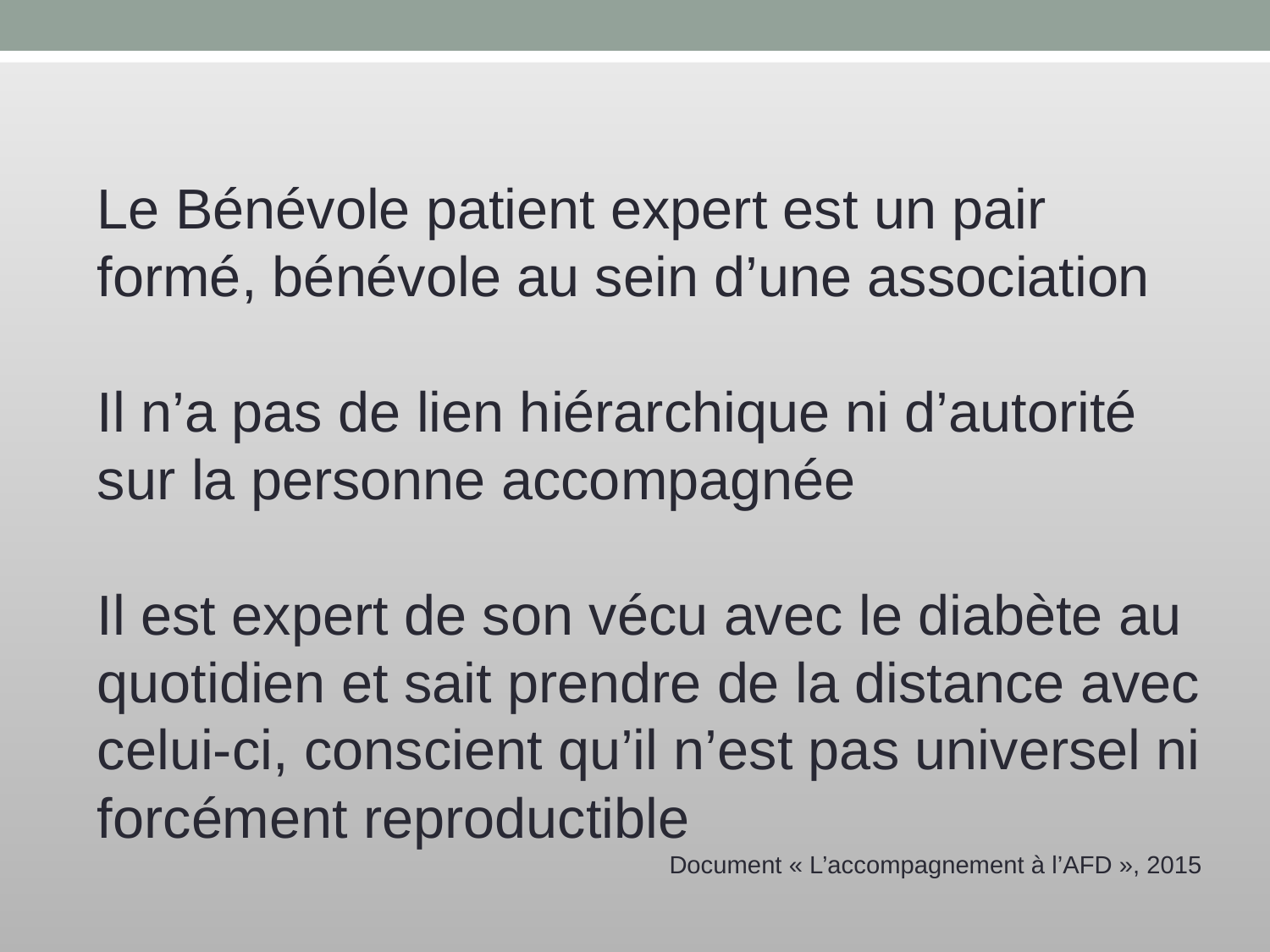

Le Bénévole patient expert est un pair formé, bénévole au sein d’une association

Il n’a pas de lien hiérarchique ni d’autorité sur la personne accompagnée

Il est expert de son vécu avec le diabète au quotidien et sait prendre de la distance avec celui-ci, conscient qu’il n’est pas universel ni forcément reproductible
Document « L’accompagnement à l’AFD », 2015